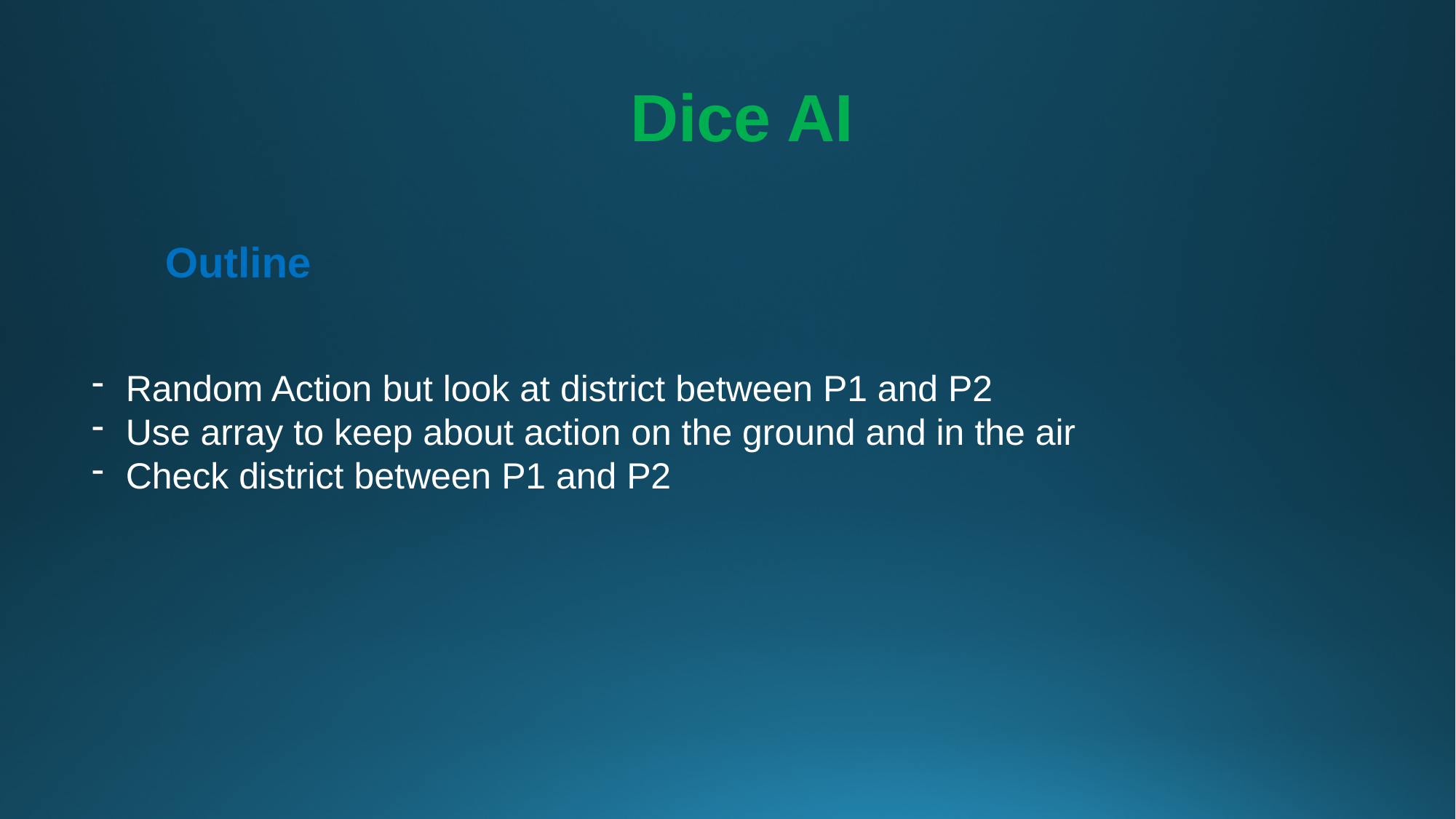

Dice AI
Outline
Random Action but look at district between P1 and P2
Use array to keep about action on the ground and in the air
Check district between P1 and P2